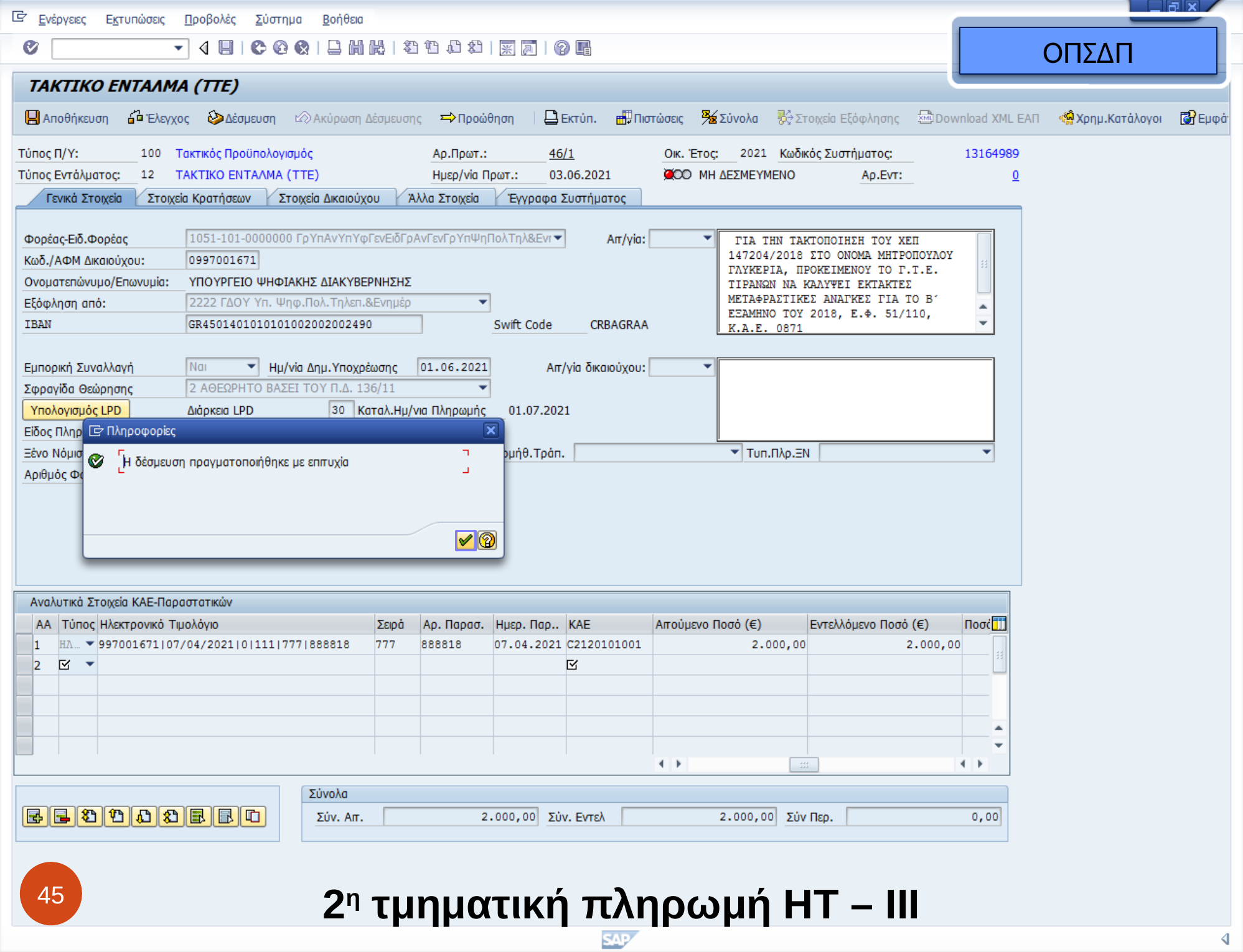

ΟΠΣΔΠ

45
2η τμηματική πληρωμή ΗΤ – III